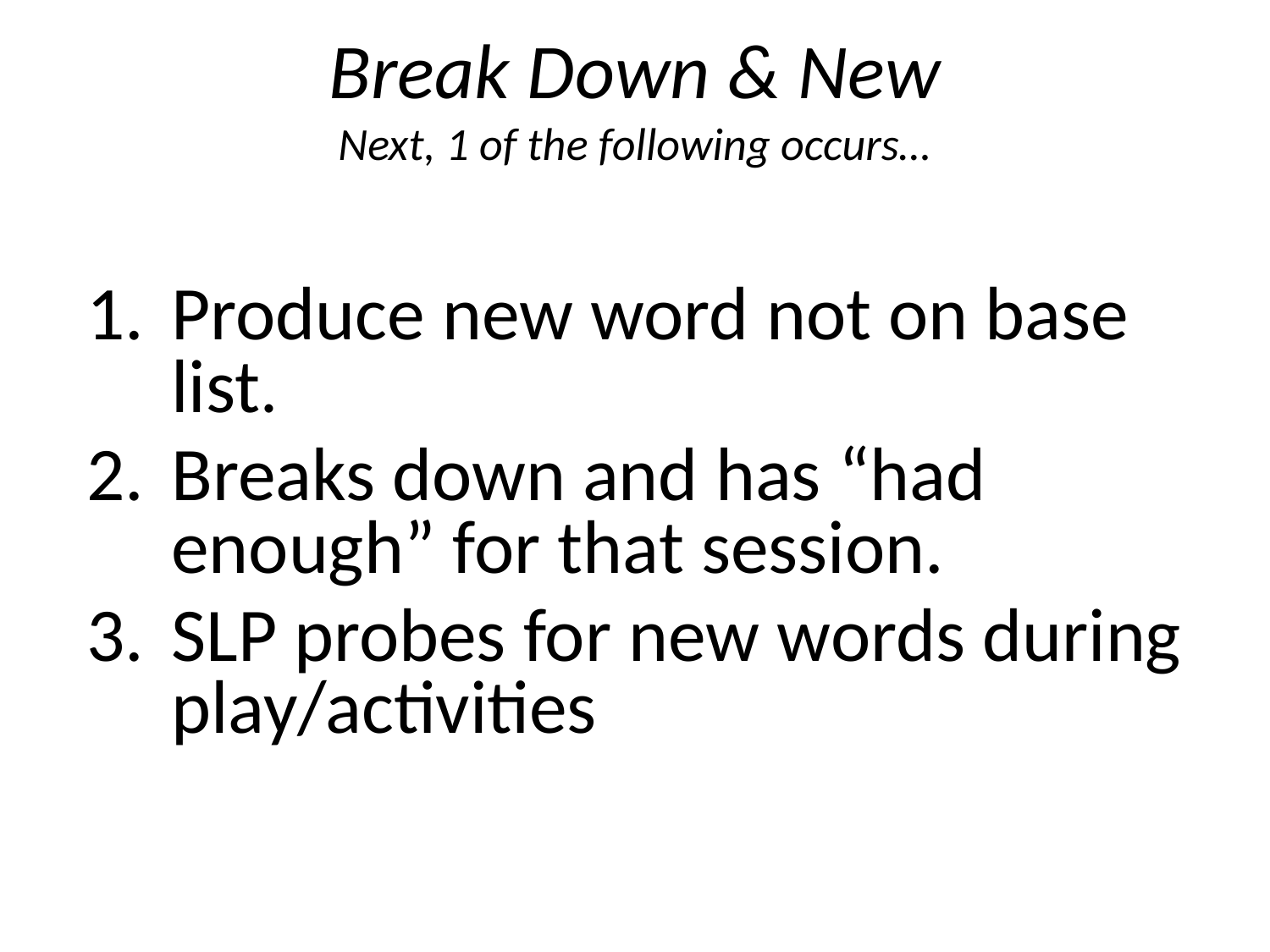

# Break Down & New Next, 1 of the following occurs…
Produce new word not on base list.
Breaks down and has “had enough” for that session.
SLP probes for new words during play/activities